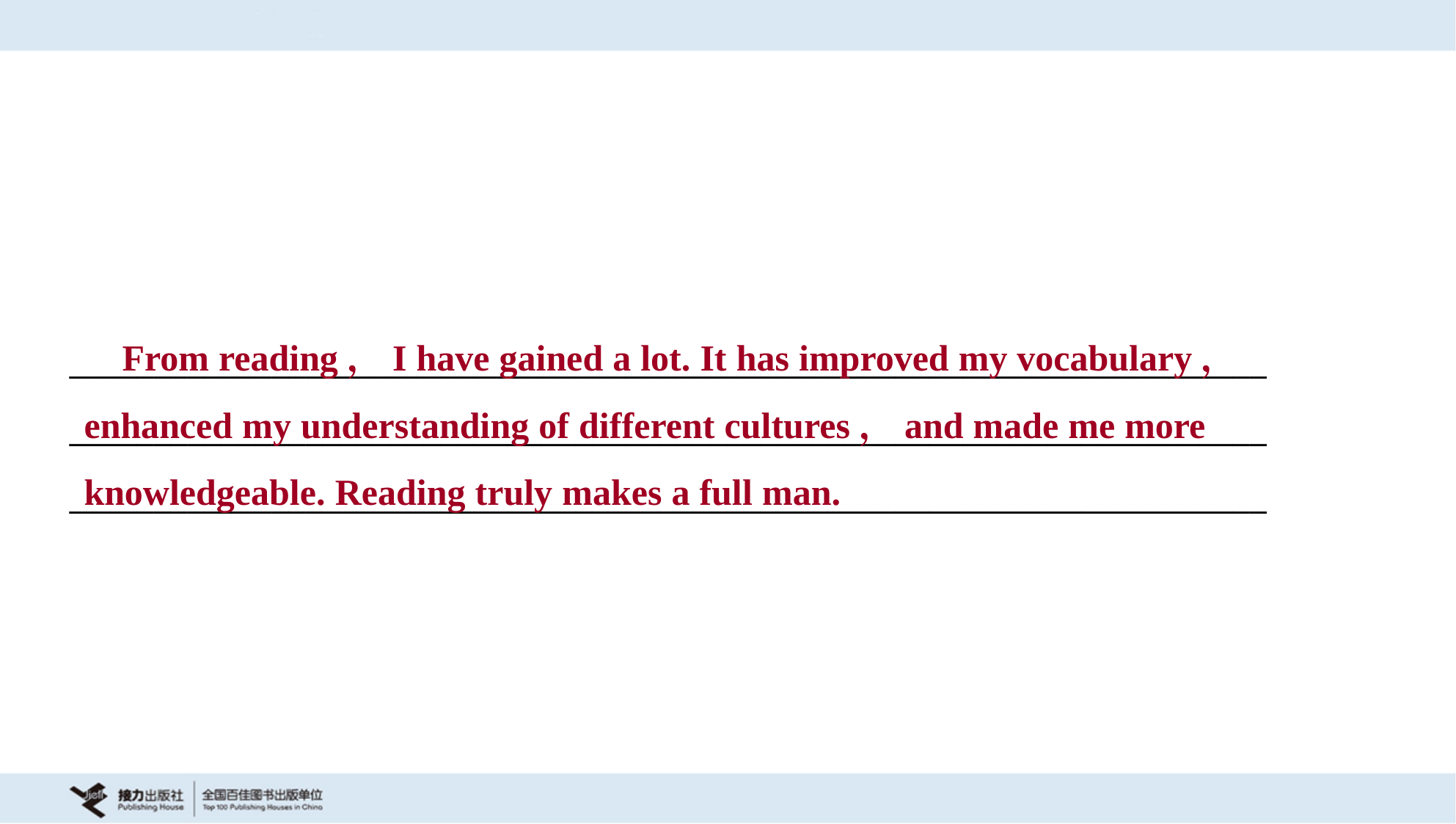

From reading，I have gained a lot. It has improved my vocabulary，
enhanced my understanding of different cultures，and made me more
knowledgeable. Reading truly makes a full man.
_______________________________________________________________________
_______________________________________________________________________
_______________________________________________________________________